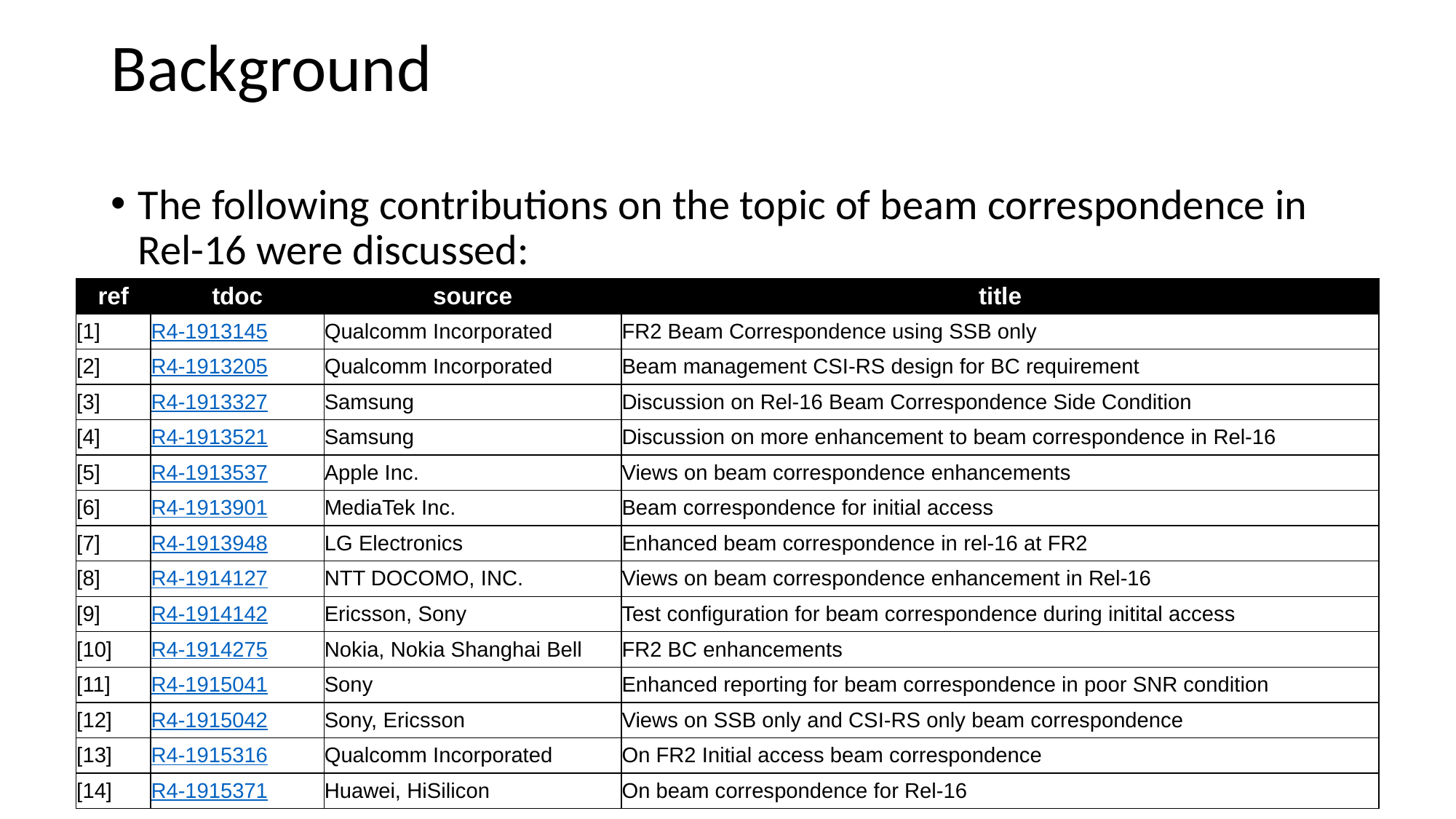

# Background
The following contributions on the topic of beam correspondence in Rel-16 were discussed:
| ref | tdoc | source | title |
| --- | --- | --- | --- |
| [1] | R4-1913145 | Qualcomm Incorporated | FR2 Beam Correspondence using SSB only |
| [2] | R4-1913205 | Qualcomm Incorporated | Beam management CSI-RS design for BC requirement |
| [3] | R4-1913327 | Samsung | Discussion on Rel-16 Beam Correspondence Side Condition |
| [4] | R4-1913521 | Samsung | Discussion on more enhancement to beam correspondence in Rel-16 |
| [5] | R4-1913537 | Apple Inc. | Views on beam correspondence enhancements |
| [6] | R4-1913901 | MediaTek Inc. | Beam correspondence for initial access |
| [7] | R4-1913948 | LG Electronics | Enhanced beam correspondence in rel-16 at FR2 |
| [8] | R4-1914127 | NTT DOCOMO, INC. | Views on beam correspondence enhancement in Rel-16 |
| [9] | R4-1914142 | Ericsson, Sony | Test configuration for beam correspondence during initital access |
| [10] | R4-1914275 | Nokia, Nokia Shanghai Bell | FR2 BC enhancements |
| [11] | R4-1915041 | Sony | Enhanced reporting for beam correspondence in poor SNR condition |
| [12] | R4-1915042 | Sony, Ericsson | Views on SSB only and CSI-RS only beam correspondence |
| [13] | R4-1915316 | Qualcomm Incorporated | On FR2 Initial access beam correspondence |
| [14] | R4-1915371 | Huawei, HiSilicon | On beam correspondence for Rel-16 |